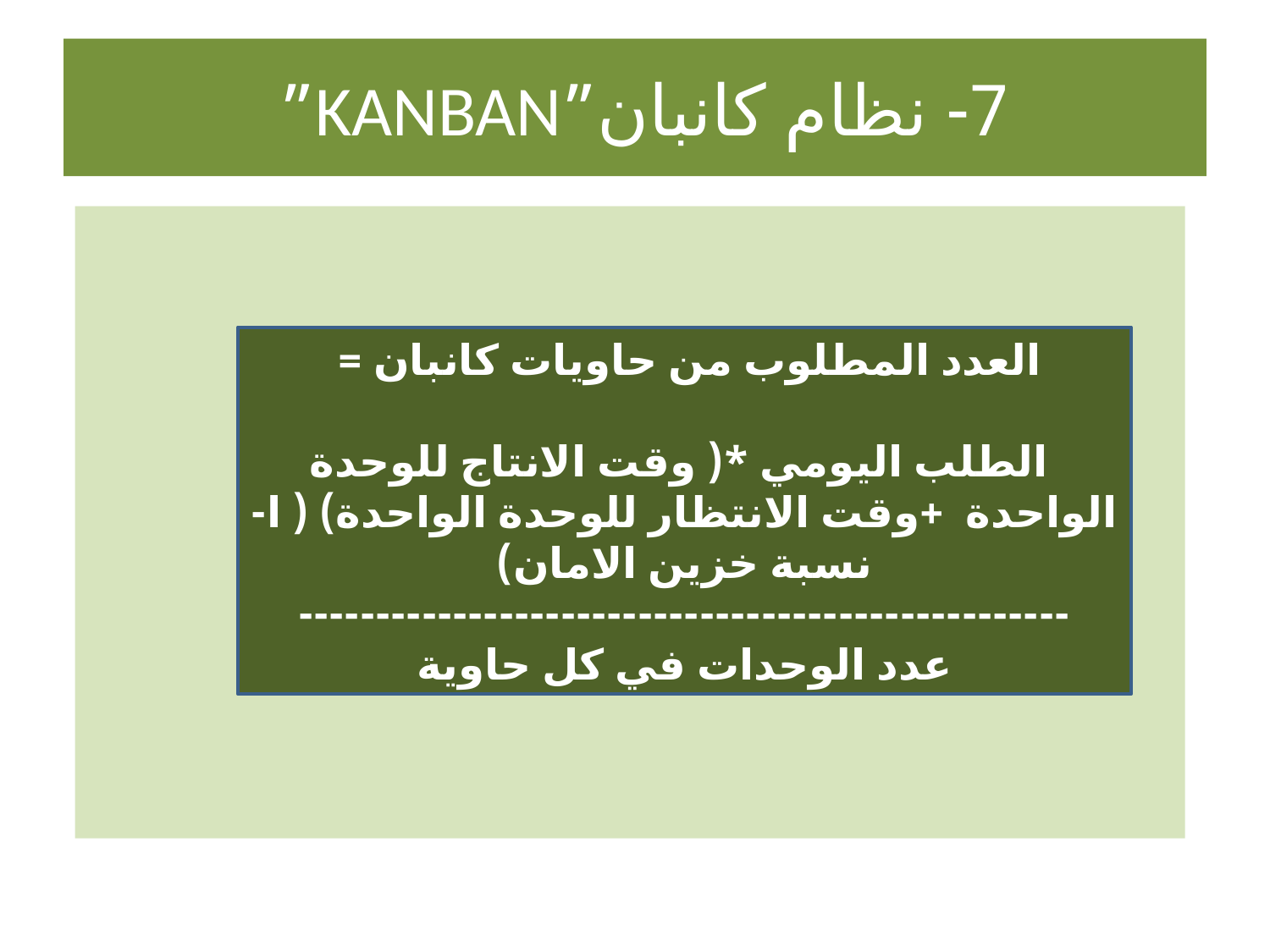

# 7- نظام كانبان”KANBAN”

العدد المطلوب من حاويات كانبان =

 الطلب اليومي *( وقت الانتاج للوحدة الواحدة  +وقت الانتظار للوحدة الواحدة) ( ا- نسبة خزين الامان)
--------------------------------------------------
عدد الوحدات في كل حاوية